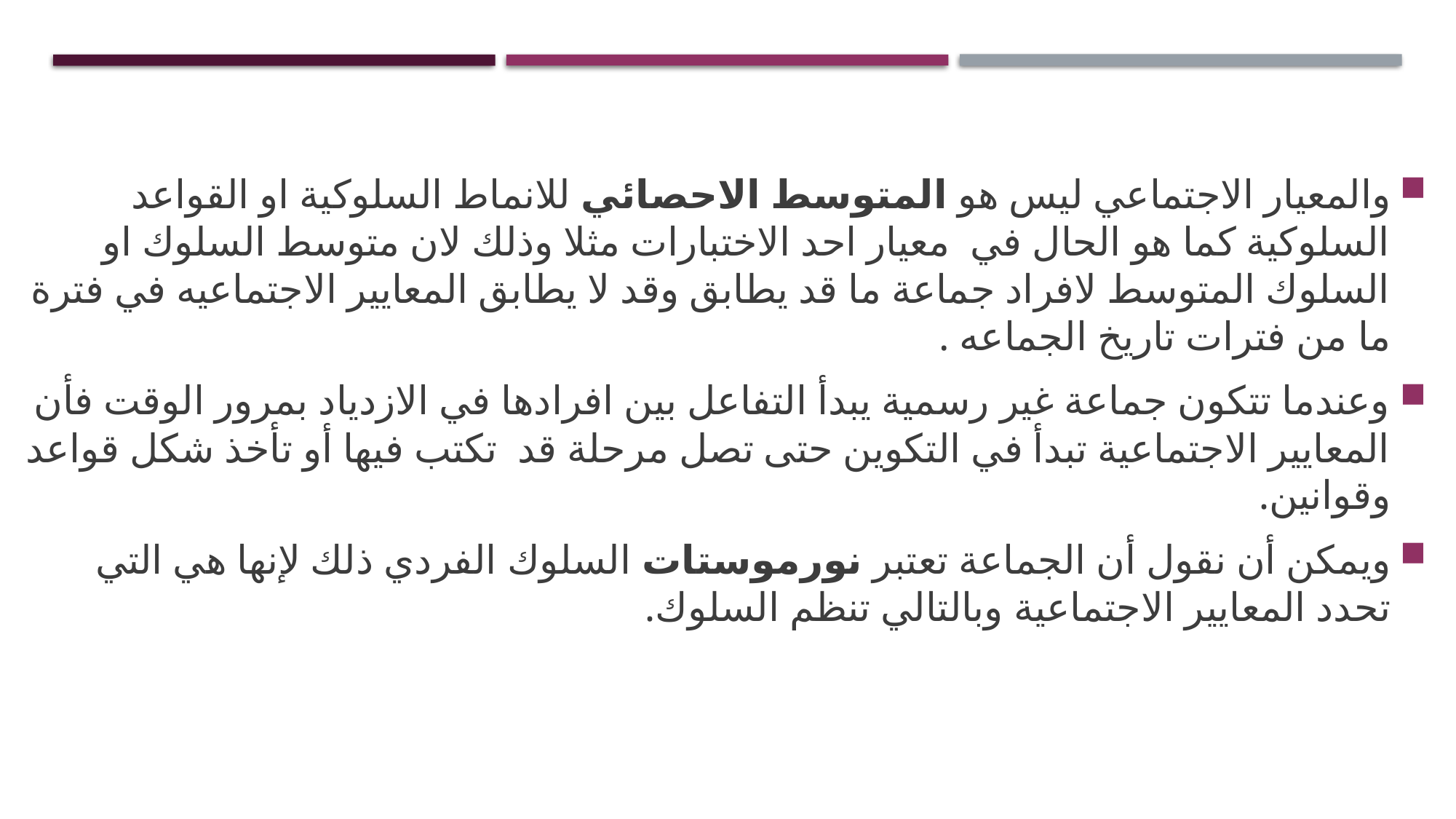

والمعيار الاجتماعي ليس هو المتوسط الاحصائي للانماط السلوكية او القواعد السلوكية كما هو الحال في  معيار احد الاختبارات مثلا وذلك لان متوسط السلوك او السلوك المتوسط لافراد جماعة ما قد يطابق وقد لا يطابق المعايير الاجتماعيه في فترة ما من فترات تاريخ الجماعه .
وعندما تتكون جماعة غير رسمية يبدأ التفاعل بين افرادها في الازدياد بمرور الوقت فأن المعايير الاجتماعية تبدأ في التكوين حتى تصل مرحلة قد  تكتب فيها أو تأخذ شكل قواعد وقوانين.
ويمكن أن نقول أن الجماعة تعتبر نورموستات السلوك الفردي ذلك لإنها هي التي تحدد المعايير الاجتماعية وبالتالي تنظم السلوك.